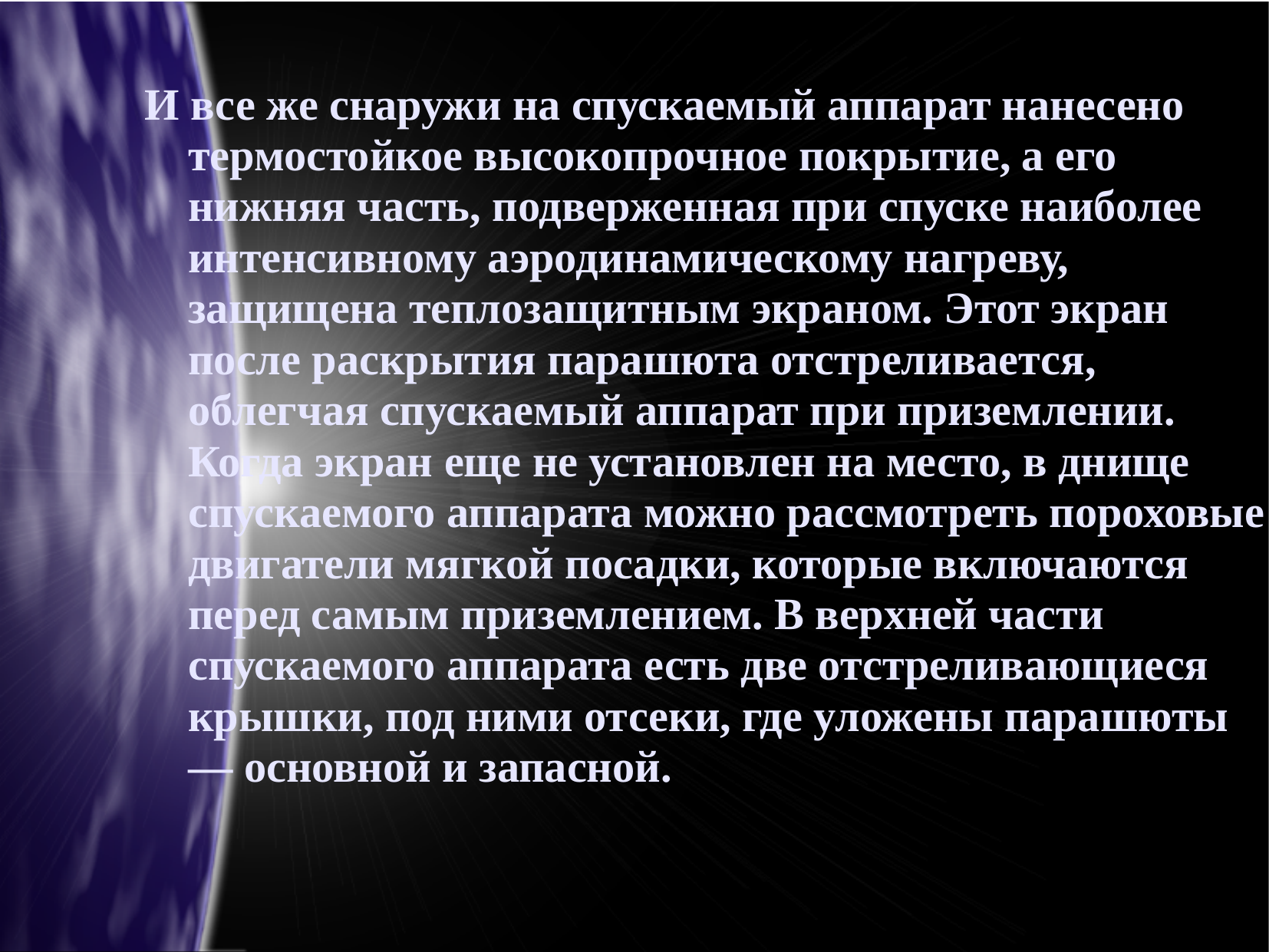

И все же снаружи на спускаемый аппарат нанесено термостойкое высокопрочное покрытие, а его нижняя часть, подверженная при спуске наиболее интенсивному аэродинамическому нагреву, защищена теплозащитным экраном. Этот экран после раскрытия парашюта отстреливается, облегчая спускаемый аппарат при приземлении. Когда экран еще не установлен на место, в днище спускаемого аппарата можно рассмотреть пороховые двигатели мягкой посадки, которые включаются перед самым приземлением. В верхней части спускаемого аппарата есть две отстреливающиеся крышки, под ними отсеки, где уложены парашюты — основной и запасной.